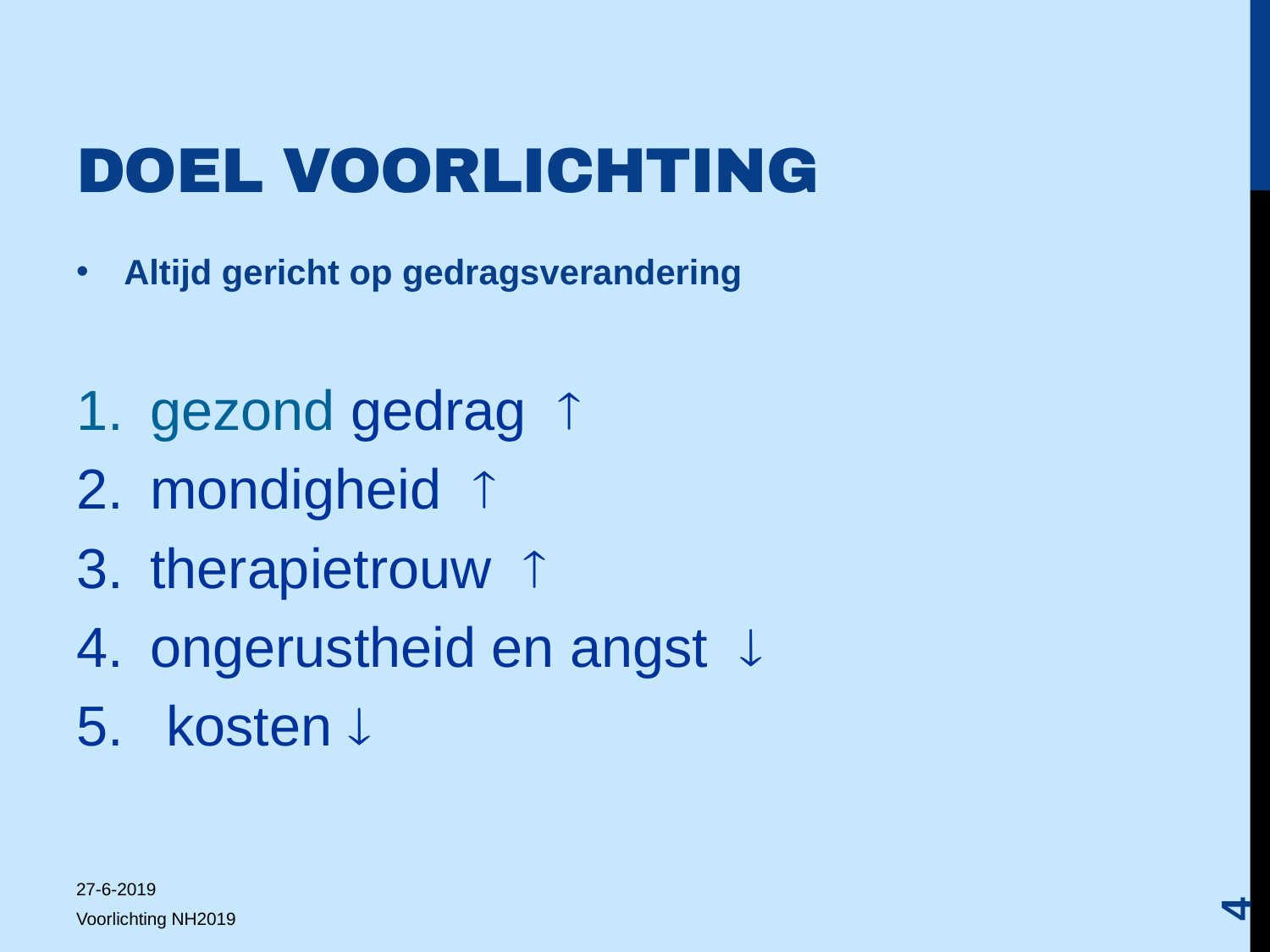

# Doel voorlichting
Altijd gericht op gedragsverandering

gezond gedrag  ↑
mondigheid  ↑
therapietrouw  ↑
ongerustheid en angst  ↓
 kosten ↓

4
27-6-2019
Voorlichting NH2019